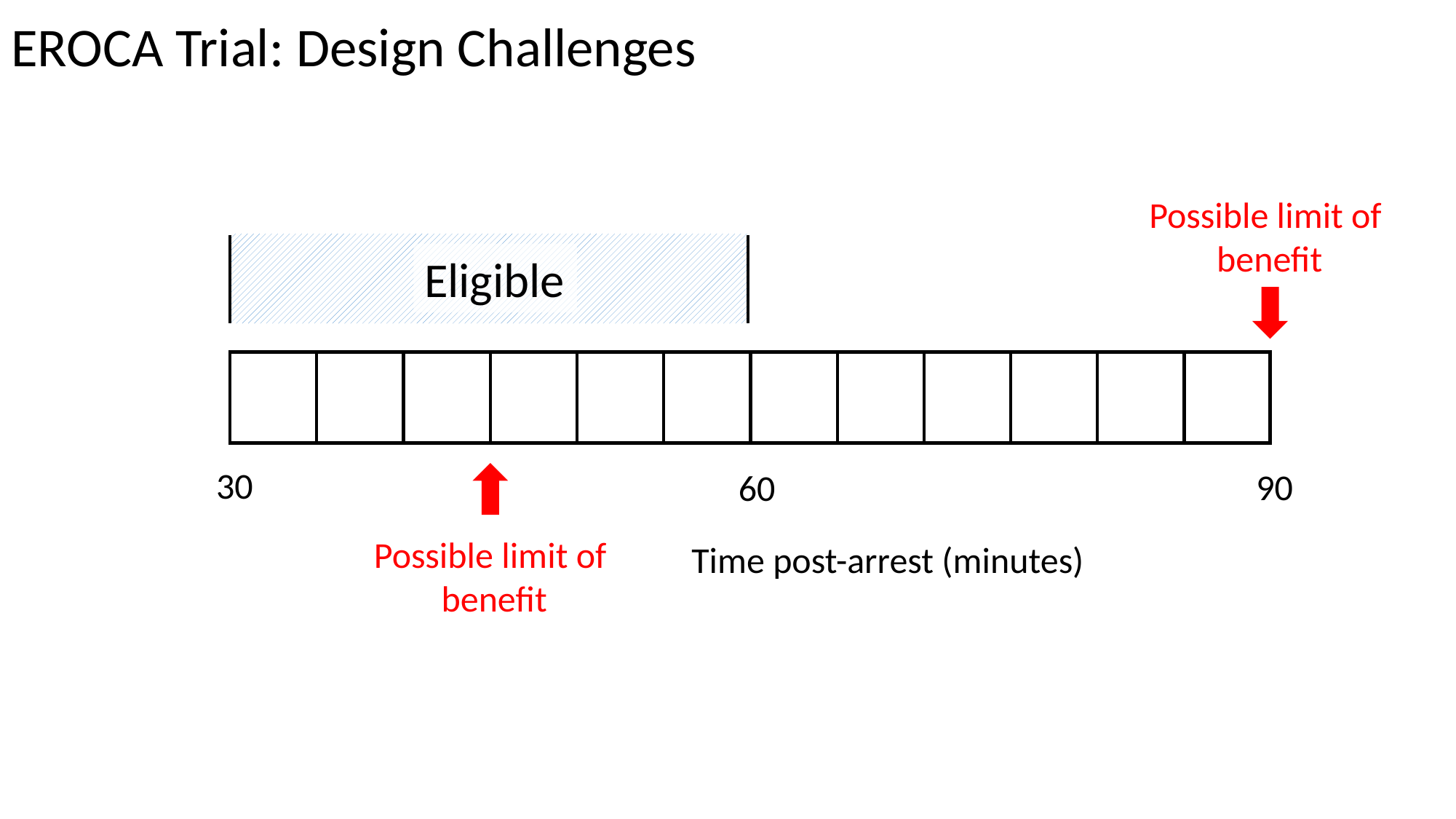

# EROCA Trial: Design Challenges
Possible limit of
 benefit

Eligible

30
90
60

Possible limit of
 benefit
Time post-arrest (minutes)